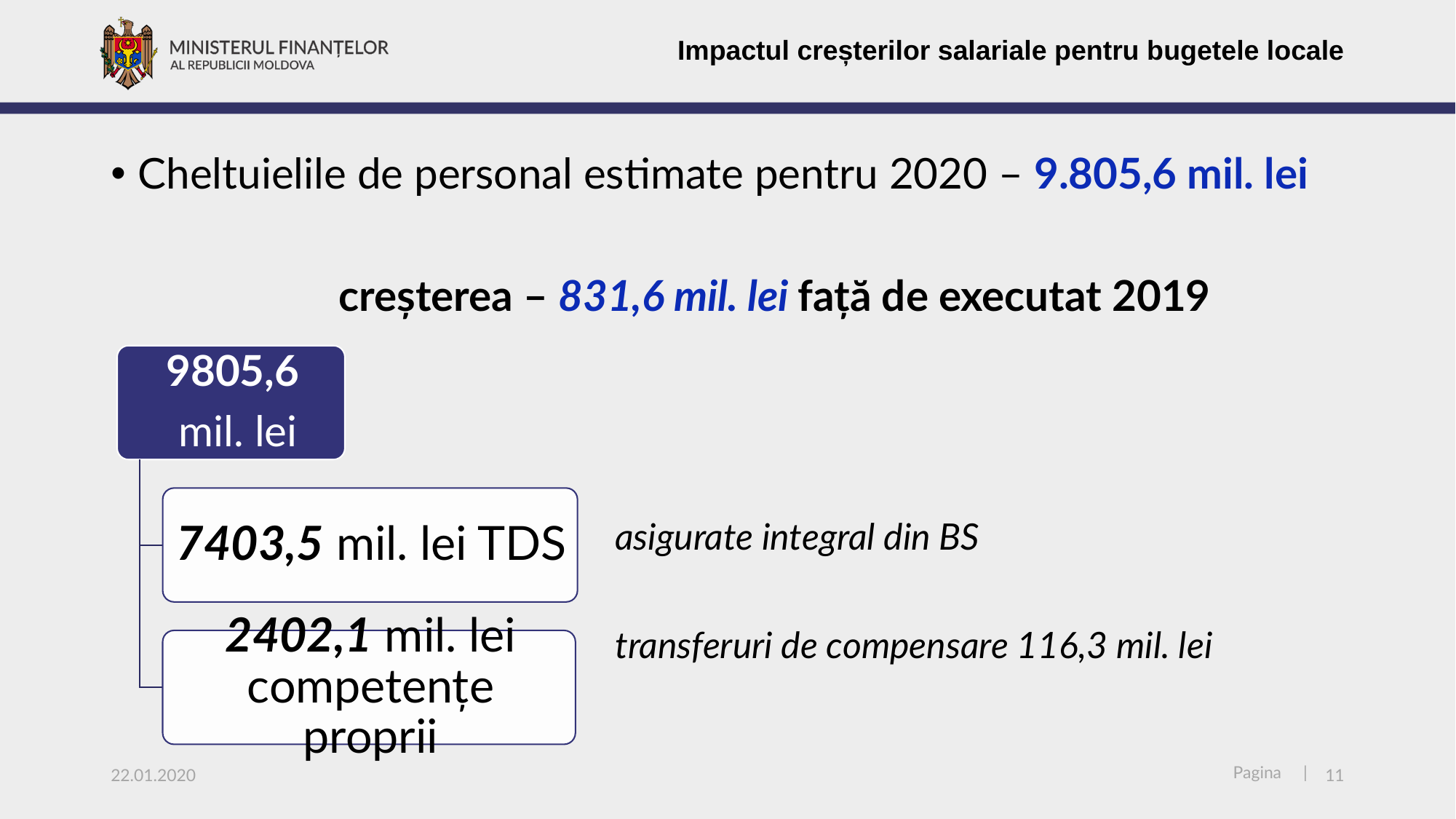

Impactul creșterilor salariale pentru bugetele locale

Cheltuielile de personal estimate pentru 2020 – 9.805,6 mil. lei

                      creșterea – 831,6 mil. lei față de executat 2019

                                                           asigurate integral din BS

                                                           transferuri de compensare 116,3 mil. lei

9805,6
 mil. lei
7403,5 mil. lei TDS
2402,1 mil. lei competențe proprii
22.01.2020
11